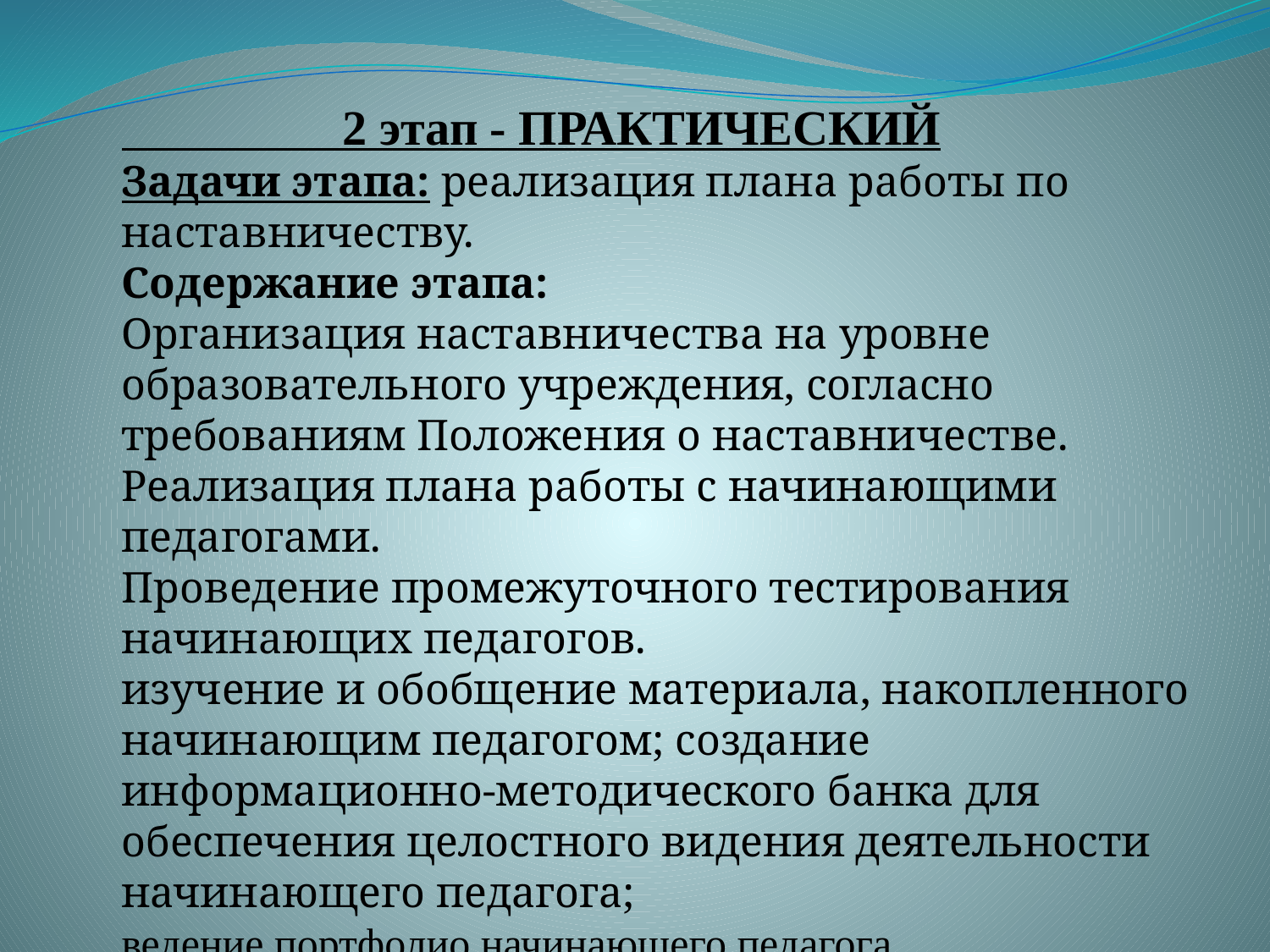

2 этап - ПРАКТИЧЕСКИЙ
Задачи этапа: реализация плана работы по наставничеству.
Содержание этапа:
Организация наставничества на уровне образовательного учреждения, согласно требованиям Положения о наставничестве.
Реализация плана работы с начинающими педагогами.
Проведение промежуточного тестирования начинающих педагогов.
изучение и обобщение материала, накопленного начинающим педагогом; создание информационно-методического банка для обеспечения целостного видения деятельности начинающего педагога;
ведение портфолио начинающего педагога.